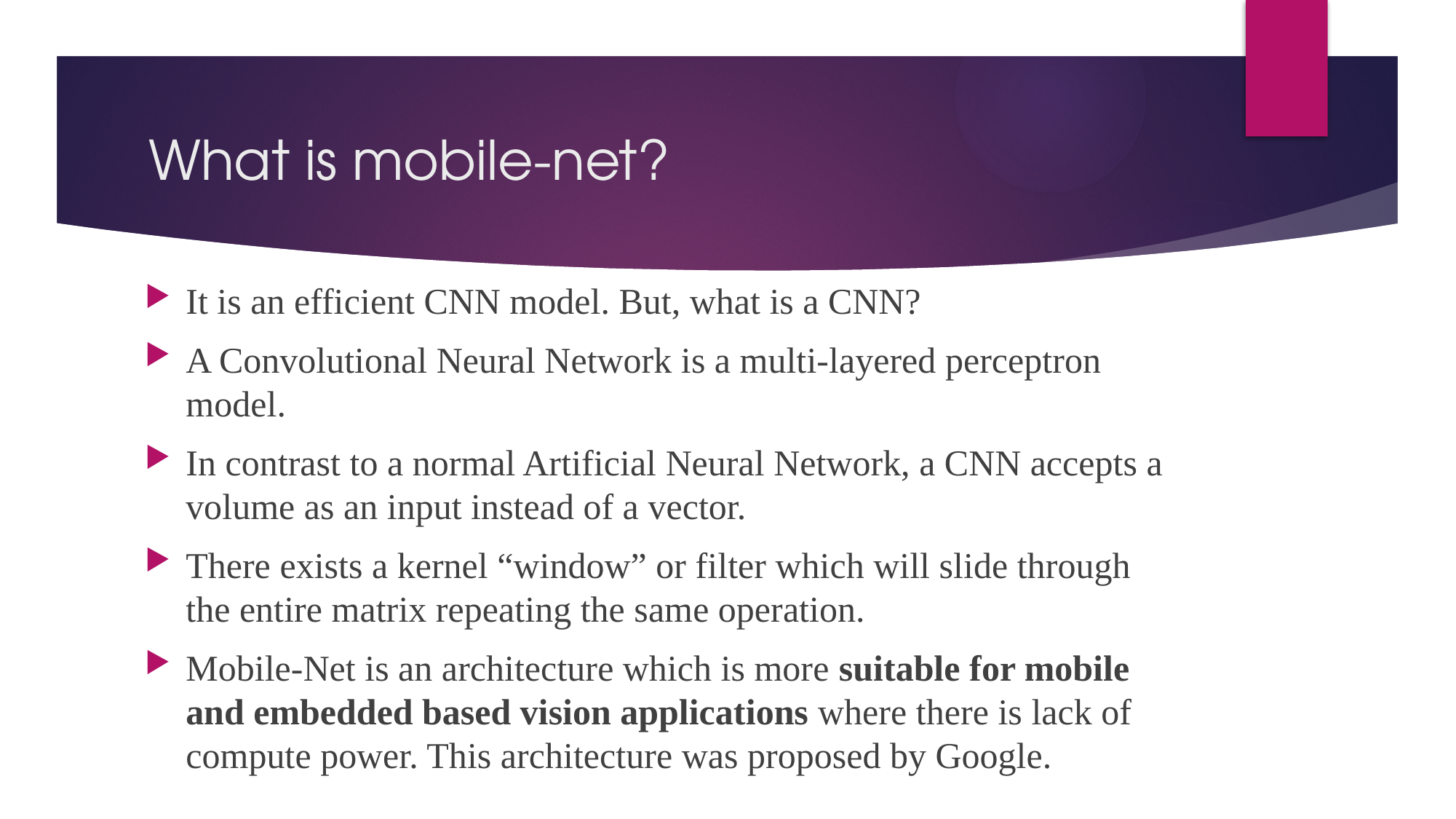

# What is mobile-net?
It is an efficient CNN model. But, what is a CNN?
A Convolutional Neural Network is a multi-layered perceptron model.
In contrast to a normal Artificial Neural Network, a CNN accepts a volume as an input instead of a vector.
There exists a kernel “window” or filter which will slide through the entire matrix repeating the same operation.
Mobile-Net is an architecture which is more suitable for mobile and embedded based vision applications where there is lack of compute power. This architecture was proposed by Google.